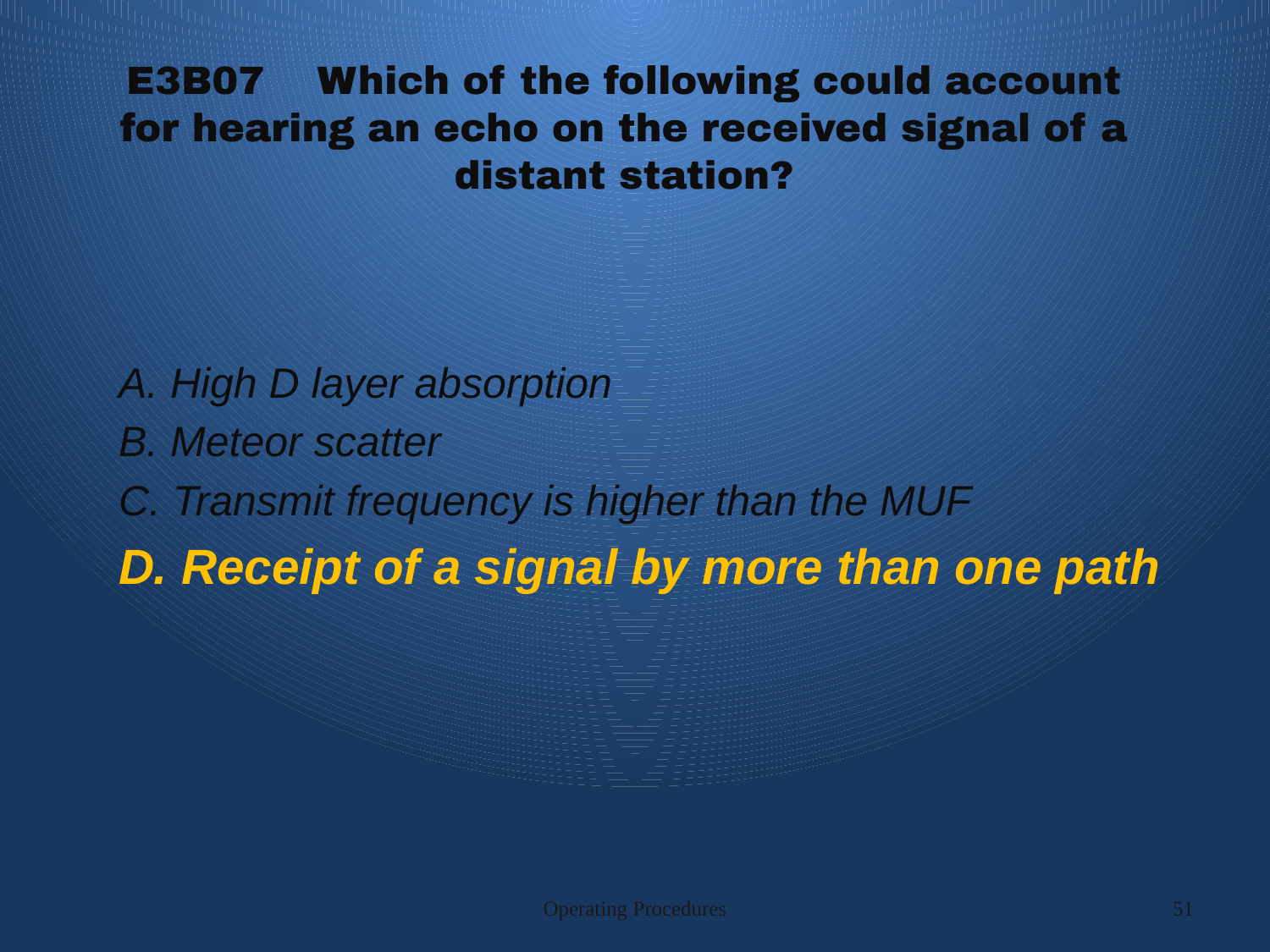

# E3B07    Which of the following could account for hearing an echo on the received signal of a distant station?
A. High D layer absorption
B. Meteor scatter
C. Transmit frequency is higher than the MUF
D. Receipt of a signal by more than one path
Operating Procedures
51